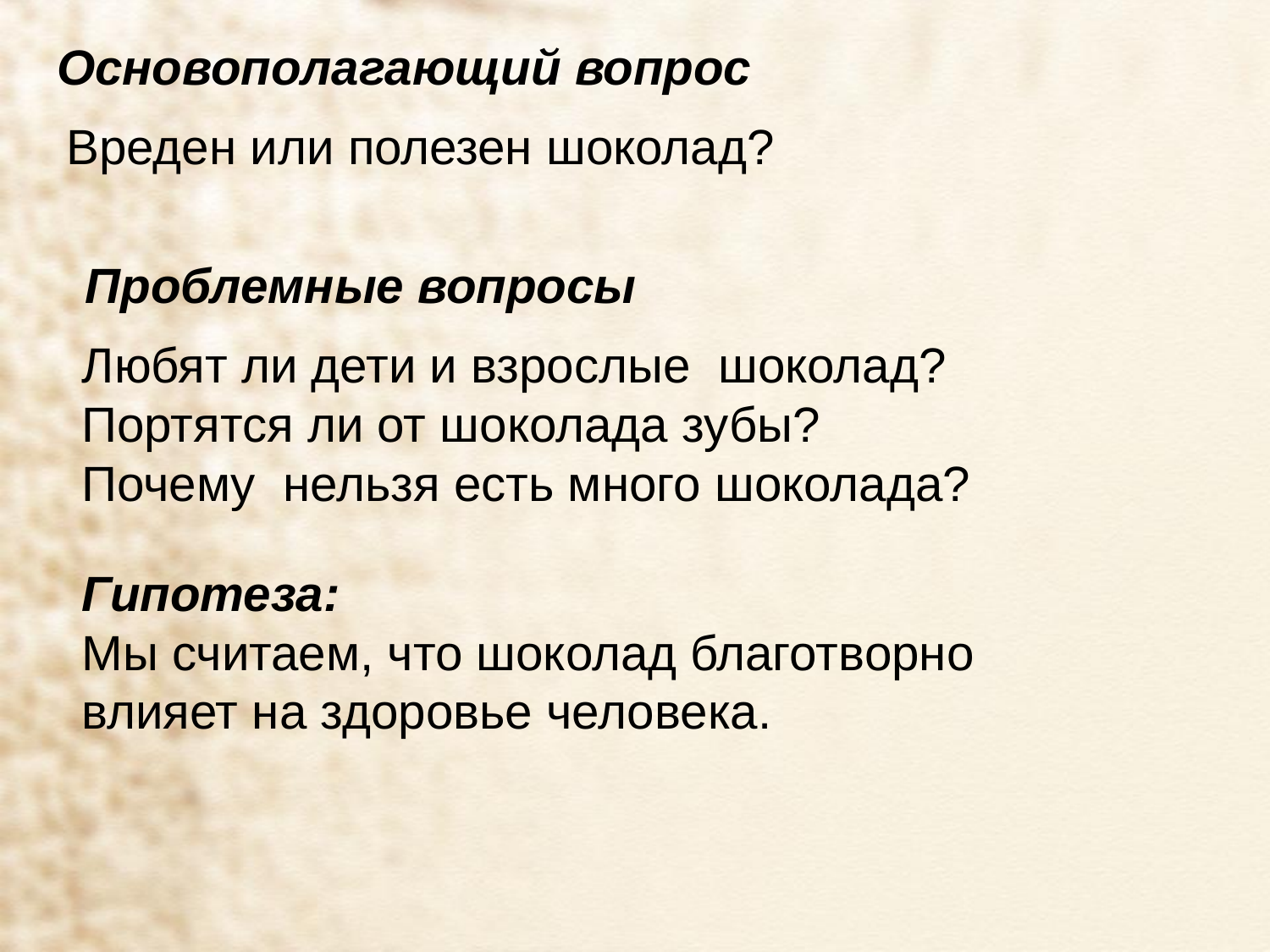

Основополагающий вопрос
Вреден или полезен шоколад?
Проблемные вопросы
Любят ли дети и взрослые  шоколад?
Портятся ли от шоколада зубы?
Почему  нельзя есть много шоколада?
Гипотеза:
Мы считаем, что шоколад благотворно влияет на здоровье человека.